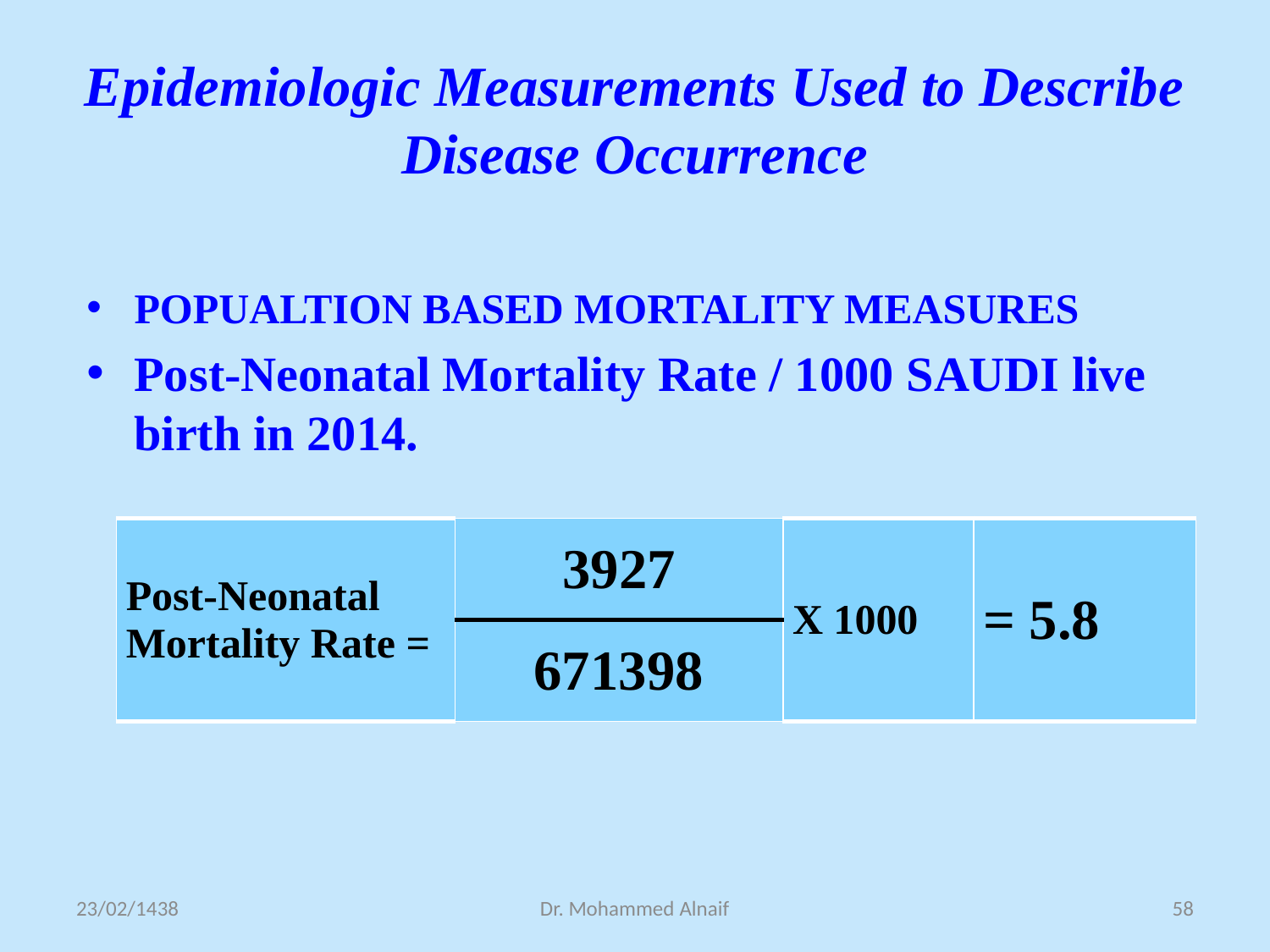

# Epidemiologic Measurements Used to Describe Disease Occurrence
POPUALTION BASED MORTALITY MEASURES
Post-Neonatal Mortality Rate / 1000 SAUDI live birth in 2014.
| Post-Neonatal Mortality Rate = | 3927 | X 1000 | = 5.8 |
| --- | --- | --- | --- |
|  | 671398 |  |  |
23/02/1438
Dr. Mohammed Alnaif
58